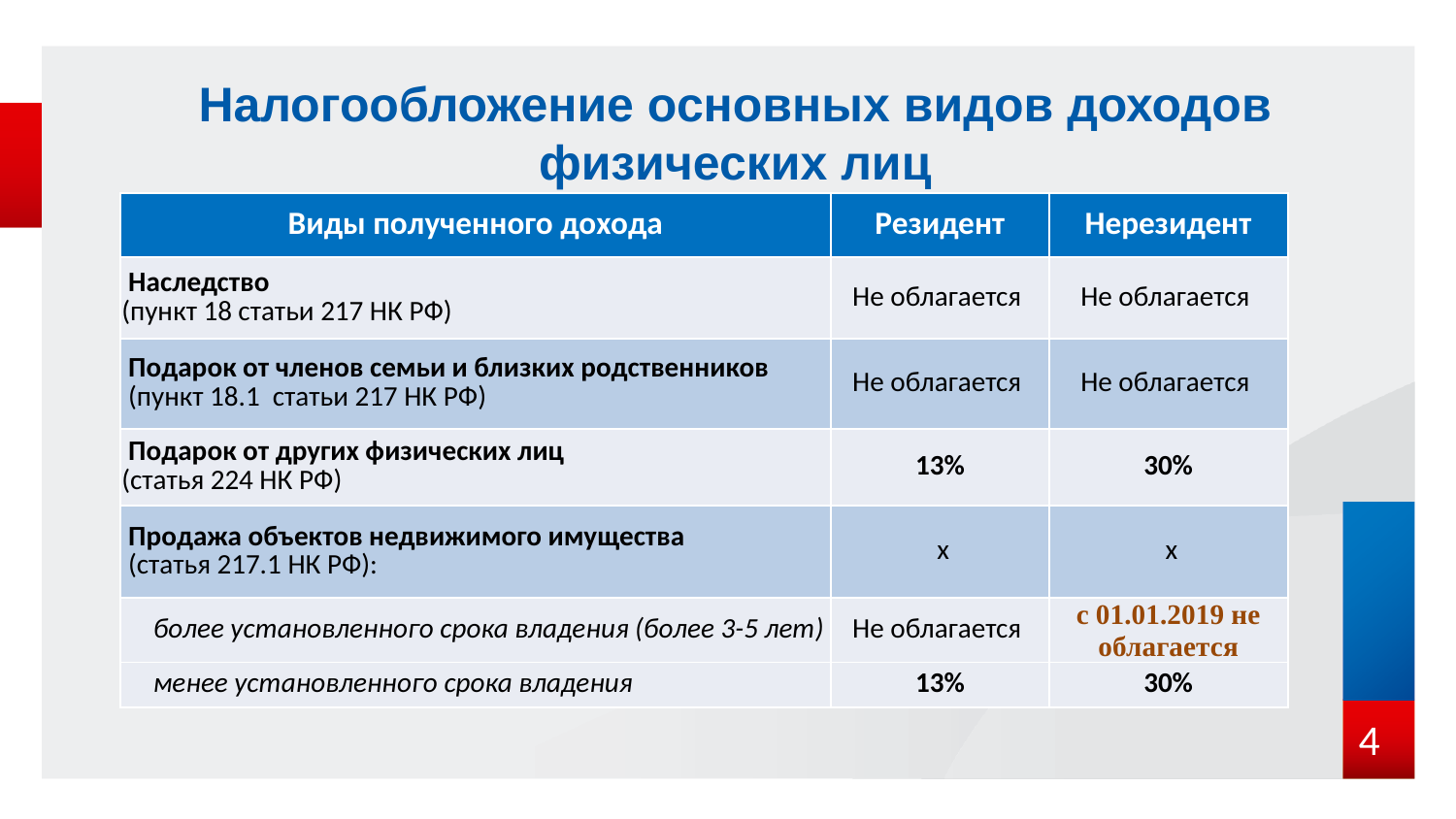

Налогообложение основных видов доходов физических лиц
| Виды полученного дохода | Резидент | Нерезидент |
| --- | --- | --- |
| Наследство (пункт 18 статьи 217 НК РФ) | Не облагается | Не облагается |
| Подарок от членов семьи и близких родственников (пункт 18.1 статьи 217 НК РФ) | Не облагается | Не облагается |
| Подарок от других физических лиц (статья 224 НК РФ) | 13% | 30% |
| Продажа объектов недвижимого имущества (статья 217.1 НК РФ): | х | х |
| более установленного срока владения (более 3-5 лет) | Не облагается | с 01.01.2019 не облагается |
| менее установленного срока владения | 13% | 30% |
4